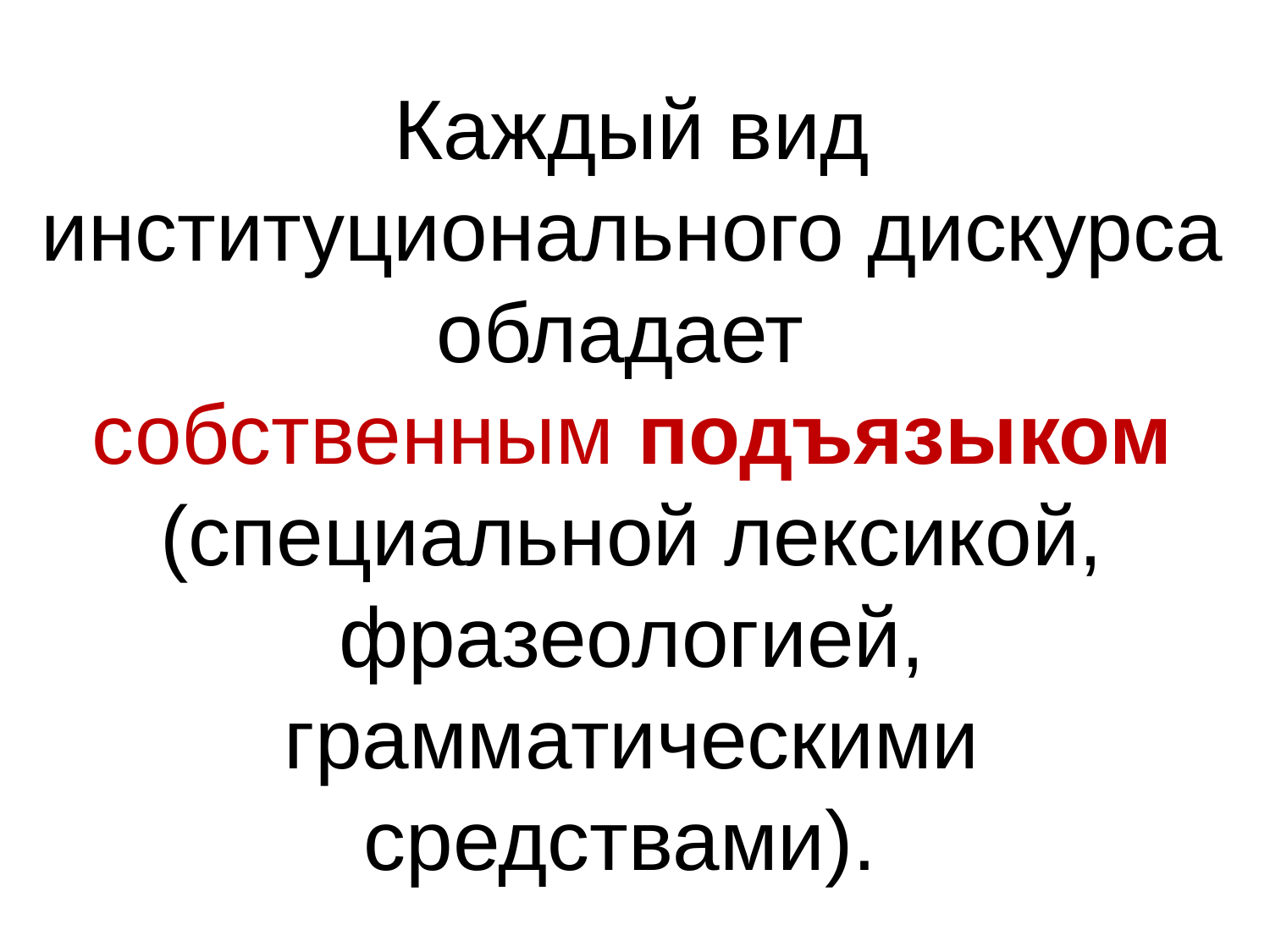

# Каждый вид институционального дискурса обладает собственным подъязыком (специальной лексикой, фразеологией, грамматическими средствами).